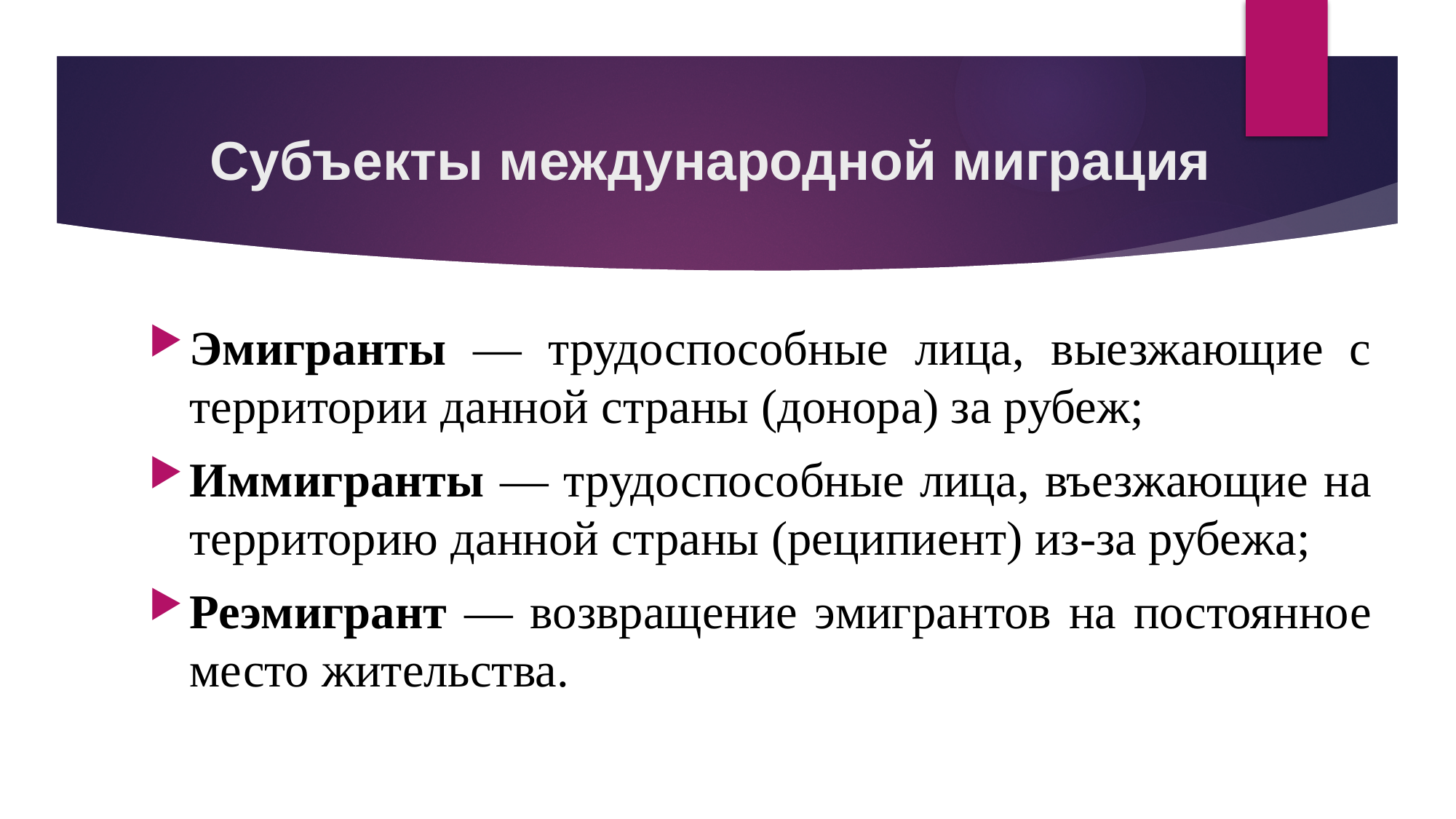

# Субъекты международной миграция
Эмигранты — трудоспособные лица, выезжающие с территории данной страны (донора) за рубеж;
Иммигранты — трудоспособные лица, въезжающие на территорию данной страны (реципиент) из-за рубежа;
Реэмигрант — возвращение эмигрантов на постоянное место жительства.